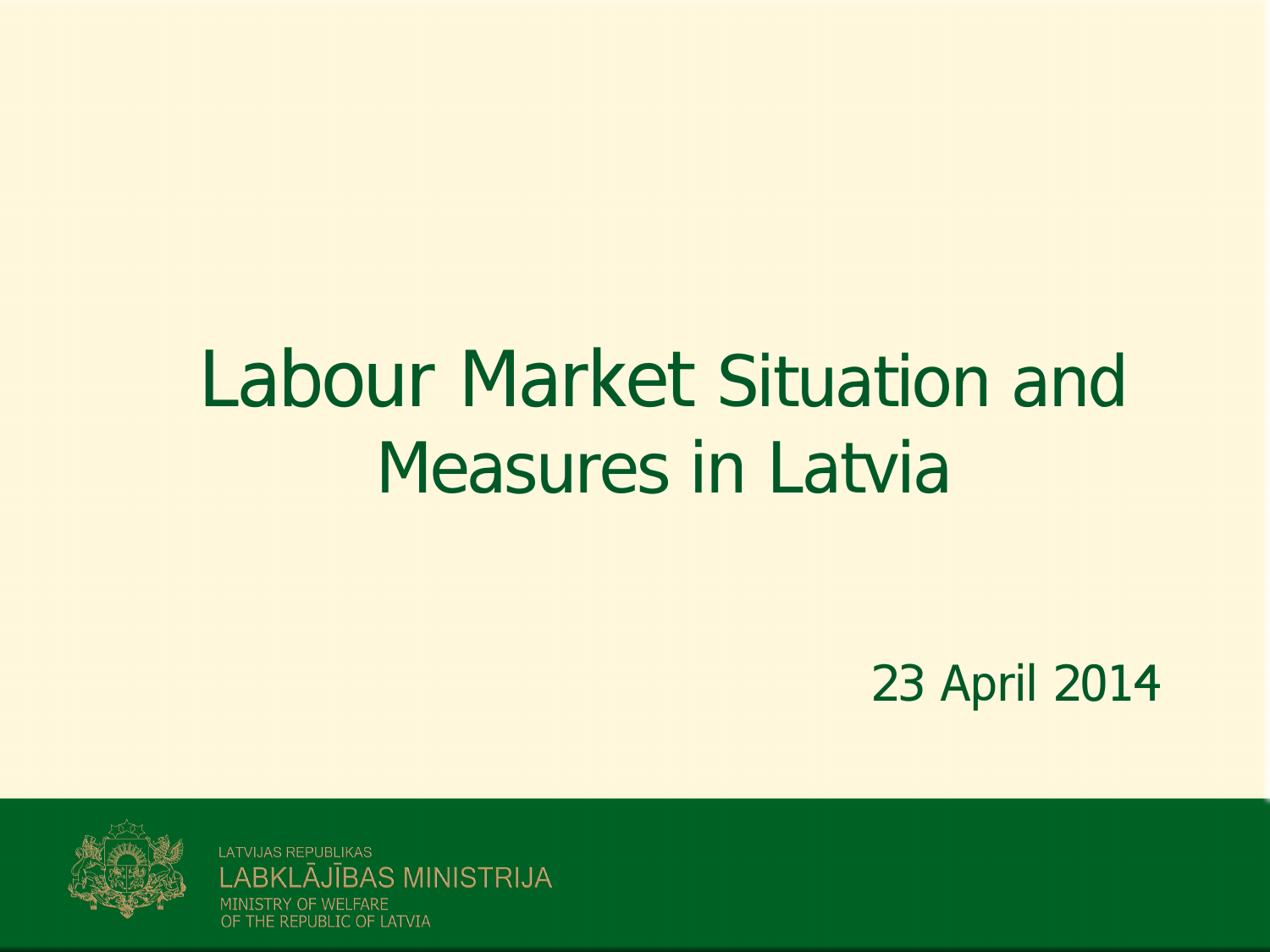

# Labour Market Situation and Measures in Latvia

23 April 2014